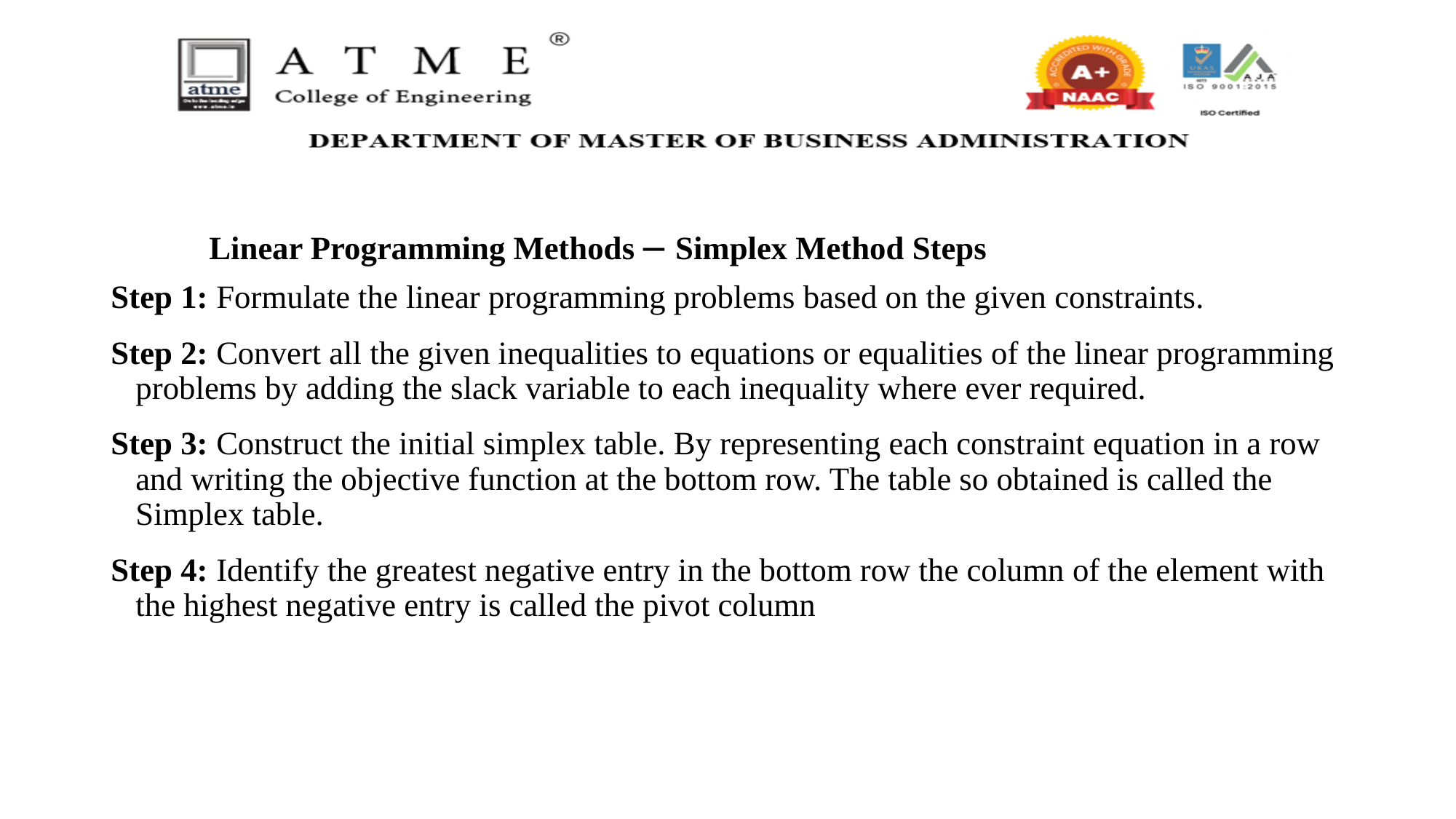

Linear Programming Methods – Simplex Method Steps
Step 1: Formulate the linear programming problems based on the given constraints.
Step 2: Convert all the given inequalities to equations or equalities of the linear programming problems by adding the slack variable to each inequality where ever required.
Step 3: Construct the initial simplex table. By representing each constraint equation in a row and writing the objective function at the bottom row. The table so obtained is called the Simplex table.
Step 4: Identify the greatest negative entry in the bottom row the column of the element with the highest negative entry is called the pivot column